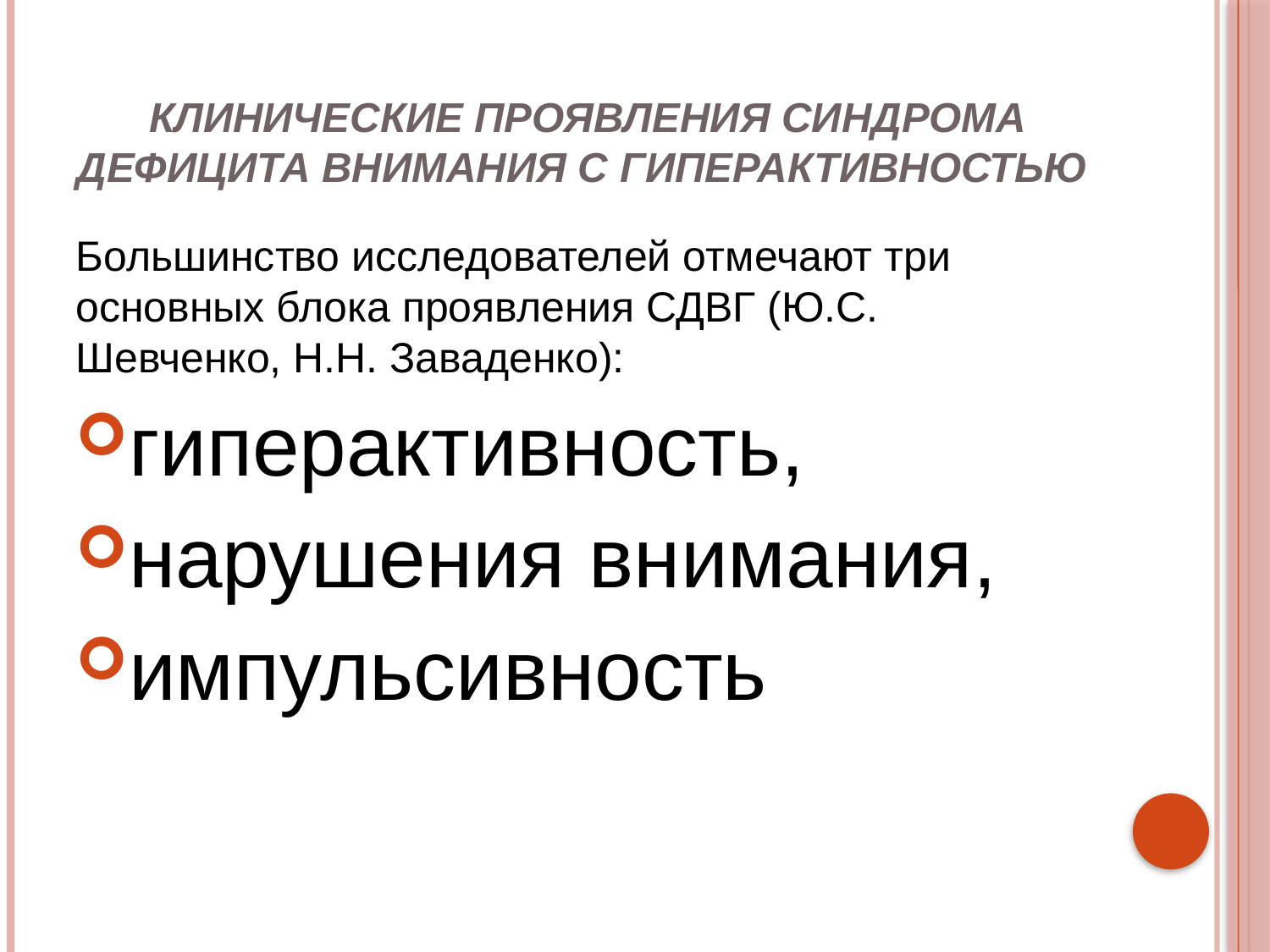

# Клинические проявления синдрома дефицита внимания с гиперактивностью
Большинство исследователей отмечают три основных блока проявления СДВГ (Ю.С. Шевченко, Н.Н. Заваденко):
гиперактивность,
нарушения внимания,
импульсивность